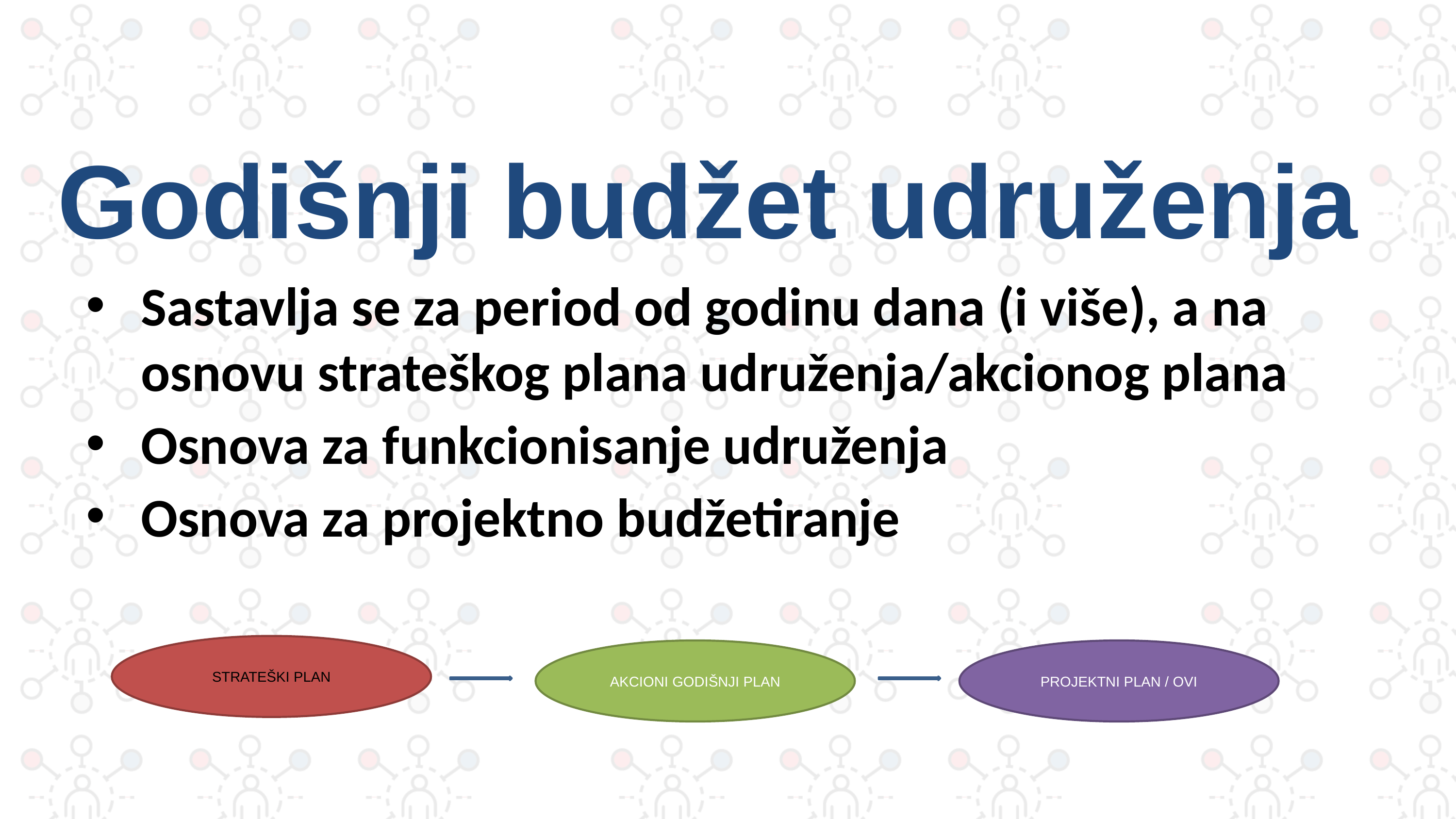

# Godišnji budžet udruženja

Sastavlja se za period od godinu dana (i više), a na osnovu strateškog plana udruženja/akcionog plana
Osnova za funkcionisanje udruženja
Osnova za projektno budžetiranje

STRATEŠKI PLAN
PROJEKTNI PLAN / OVI
AKCIONI GODIŠNJI PLAN